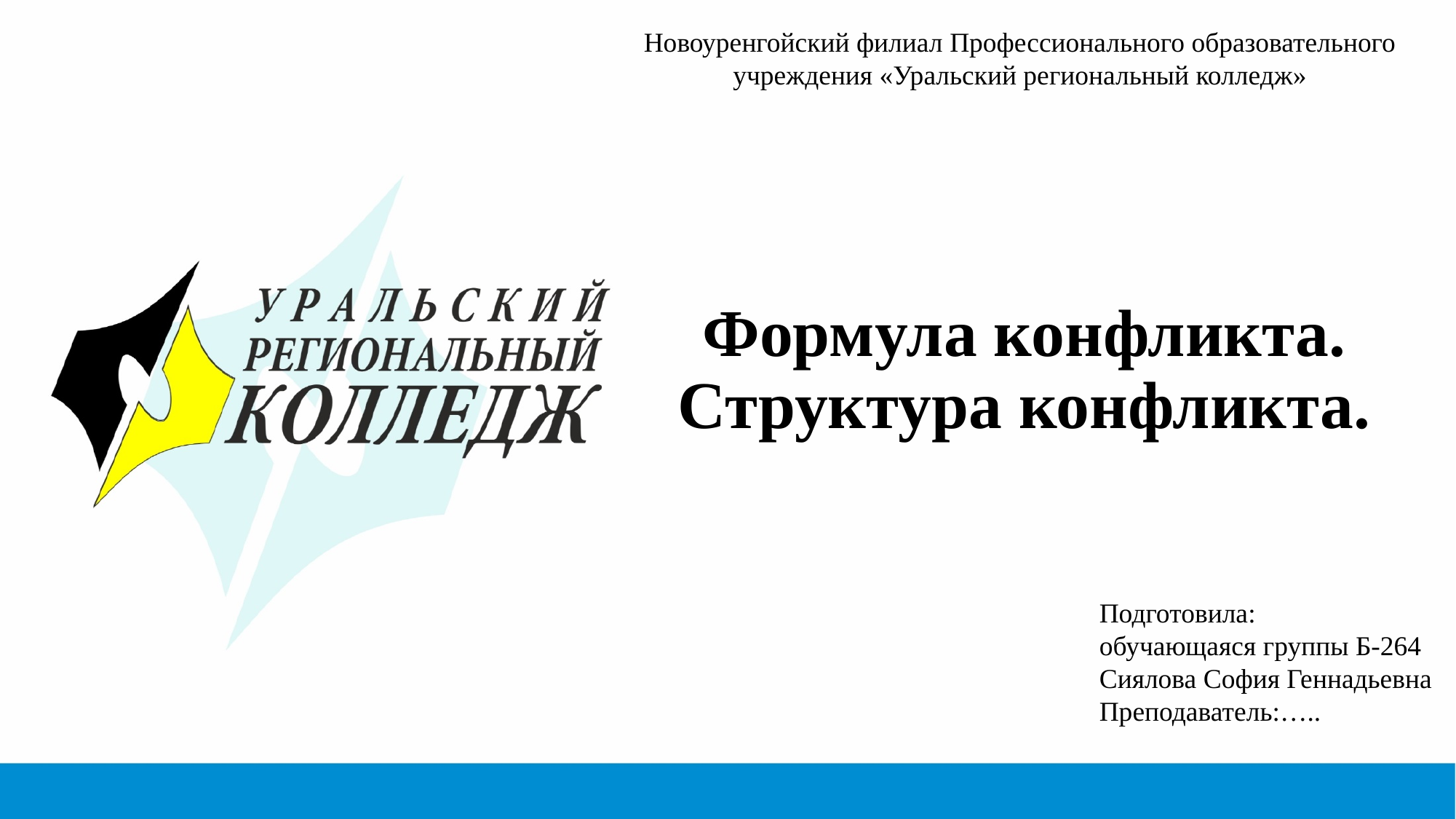

Новоуренгойский филиал Профессионального образовательного учреждения «Уральский региональный колледж»
# Формула конфликта. Структура конфликта.
Подготовила:
обучающаяся группы Б-264
Сиялова София Геннадьевна
Преподаватель:…..